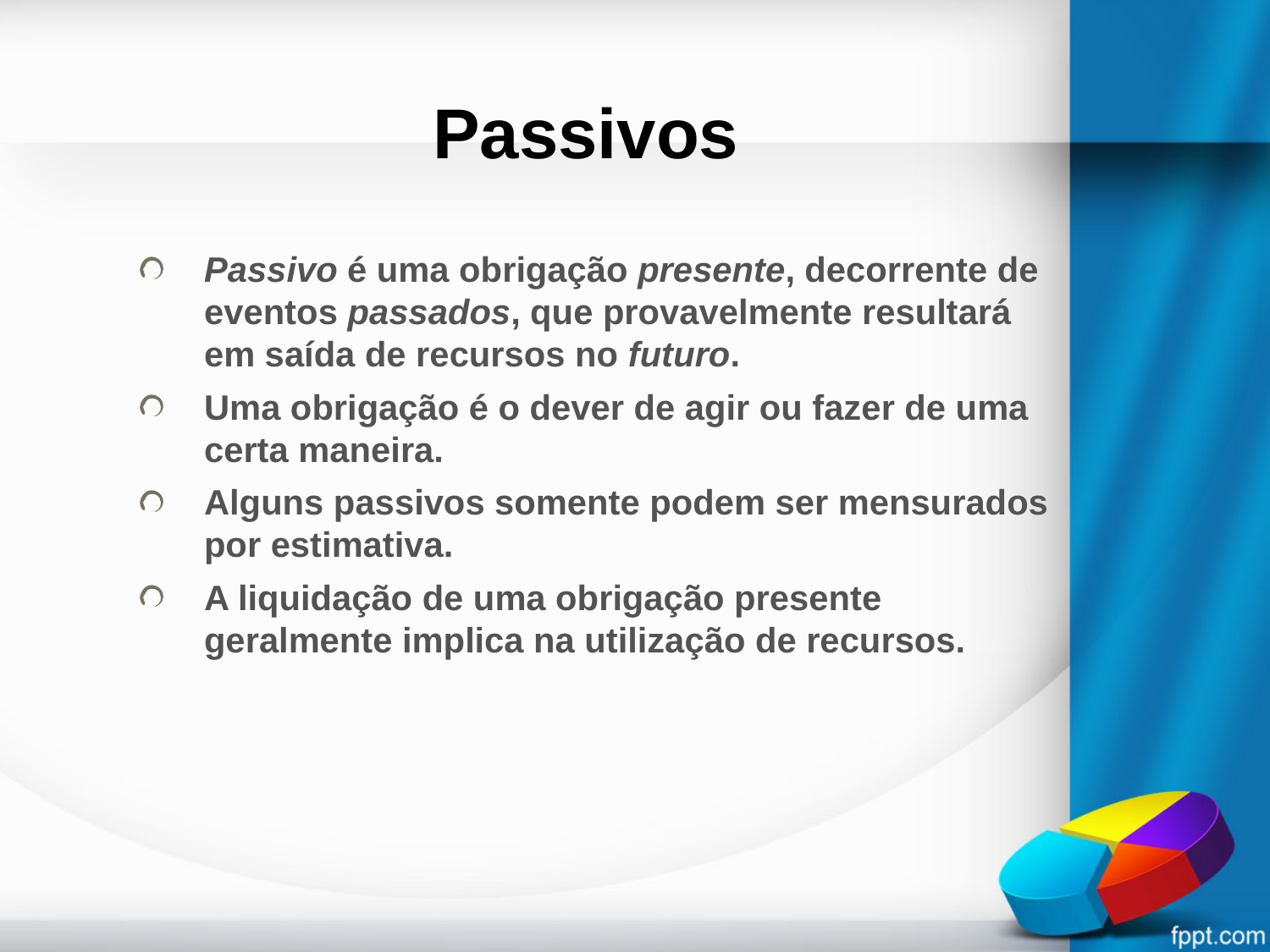

# Passivos
Passivo é uma obrigação presente, decorrente de eventos passados, que provavelmente resultará em saída de recursos no futuro.
Uma obrigação é o dever de agir ou fazer de uma certa maneira.
Alguns passivos somente podem ser mensurados por estimativa.
A liquidação de uma obrigação presente geralmente implica na utilização de recursos.